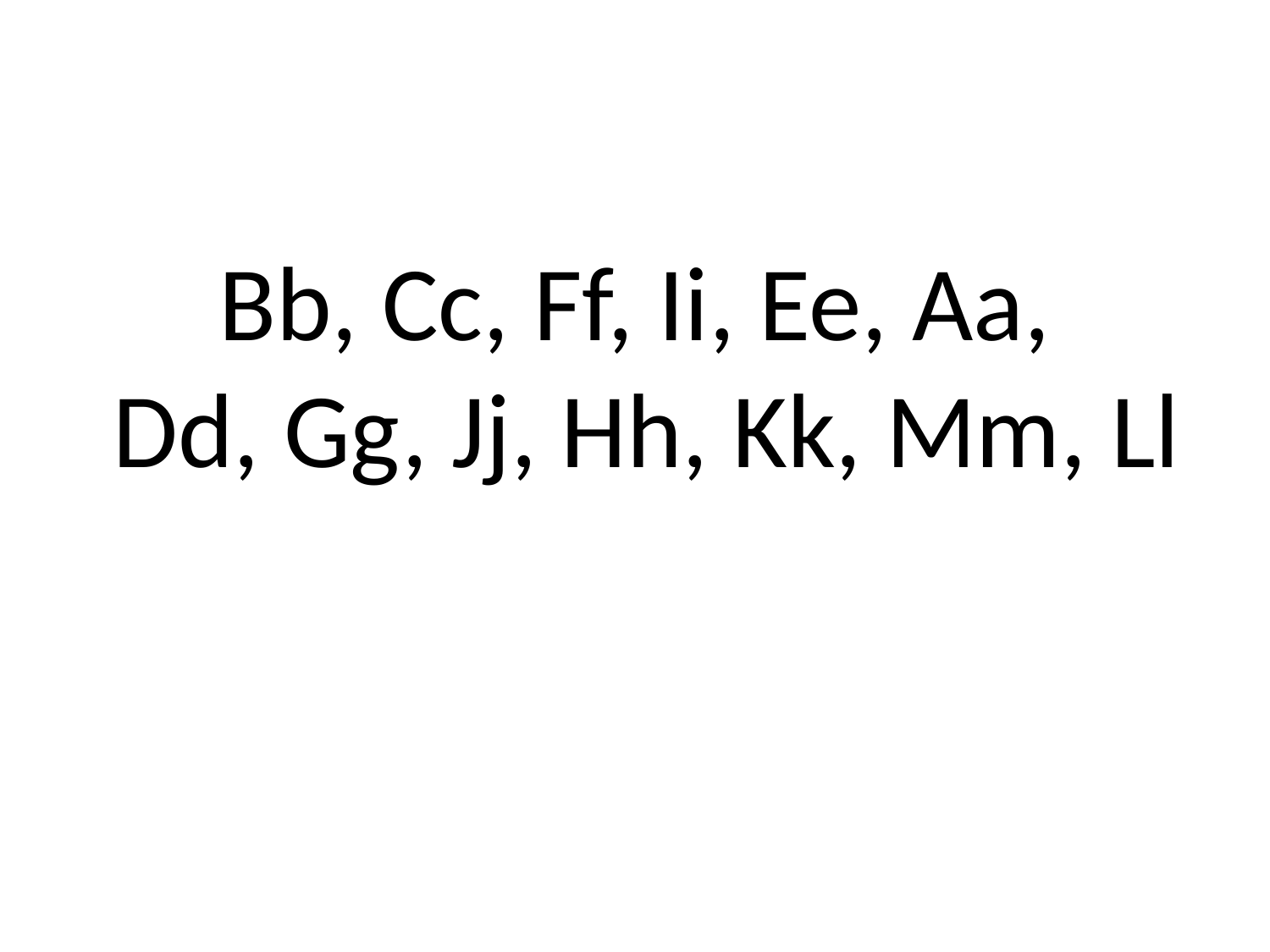

# Bb, Cc, Ff, Ii, Ee, Aa, Dd, Gg, Jj, Hh, Kk, Mm, Ll